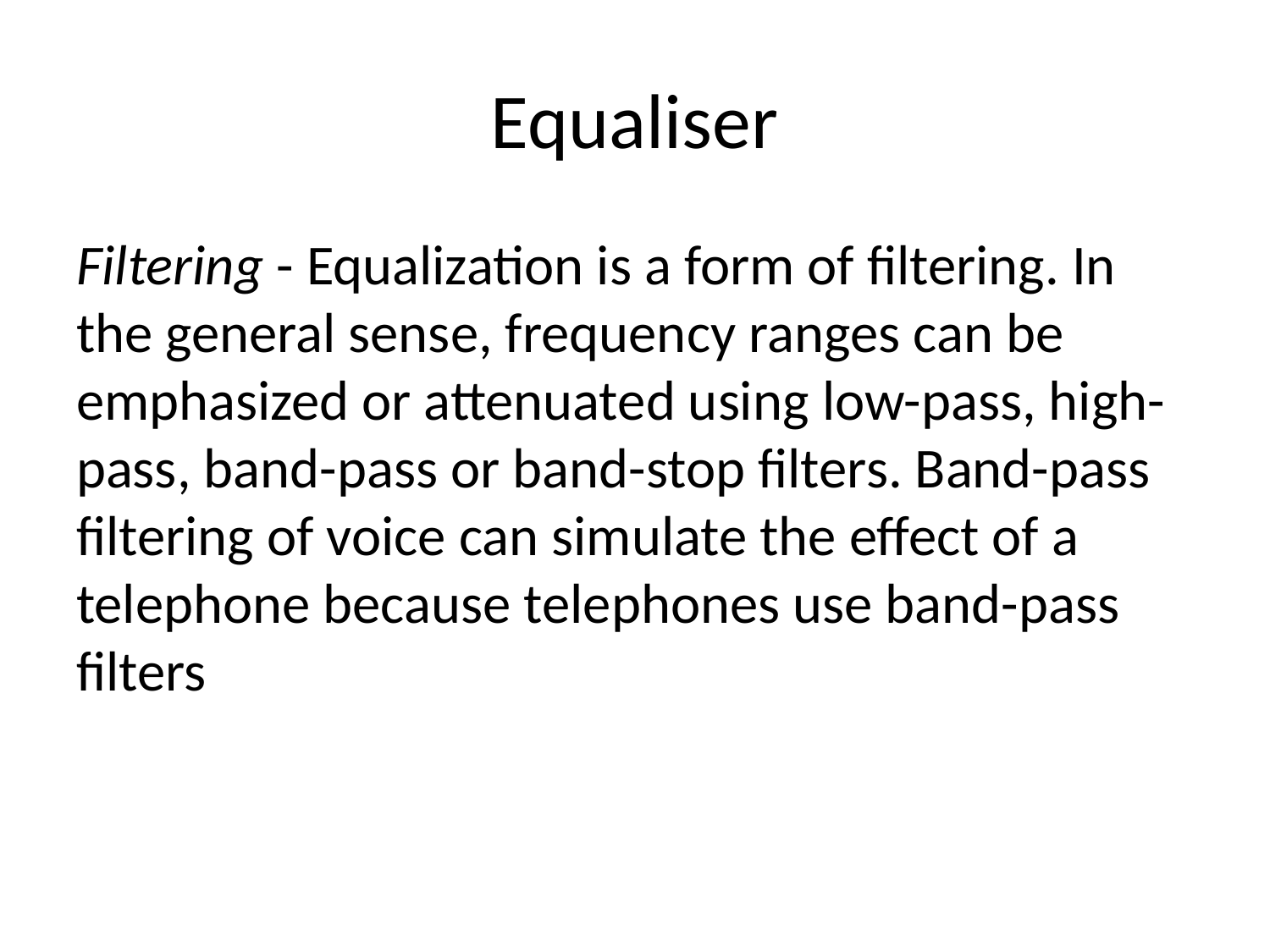

# Equaliser
Filtering - Equalization is a form of filtering. In the general sense, frequency ranges can be emphasized or attenuated using low-pass, high-pass, band-pass or band-stop filters. Band-pass filtering of voice can simulate the effect of a telephone because telephones use band-pass filters